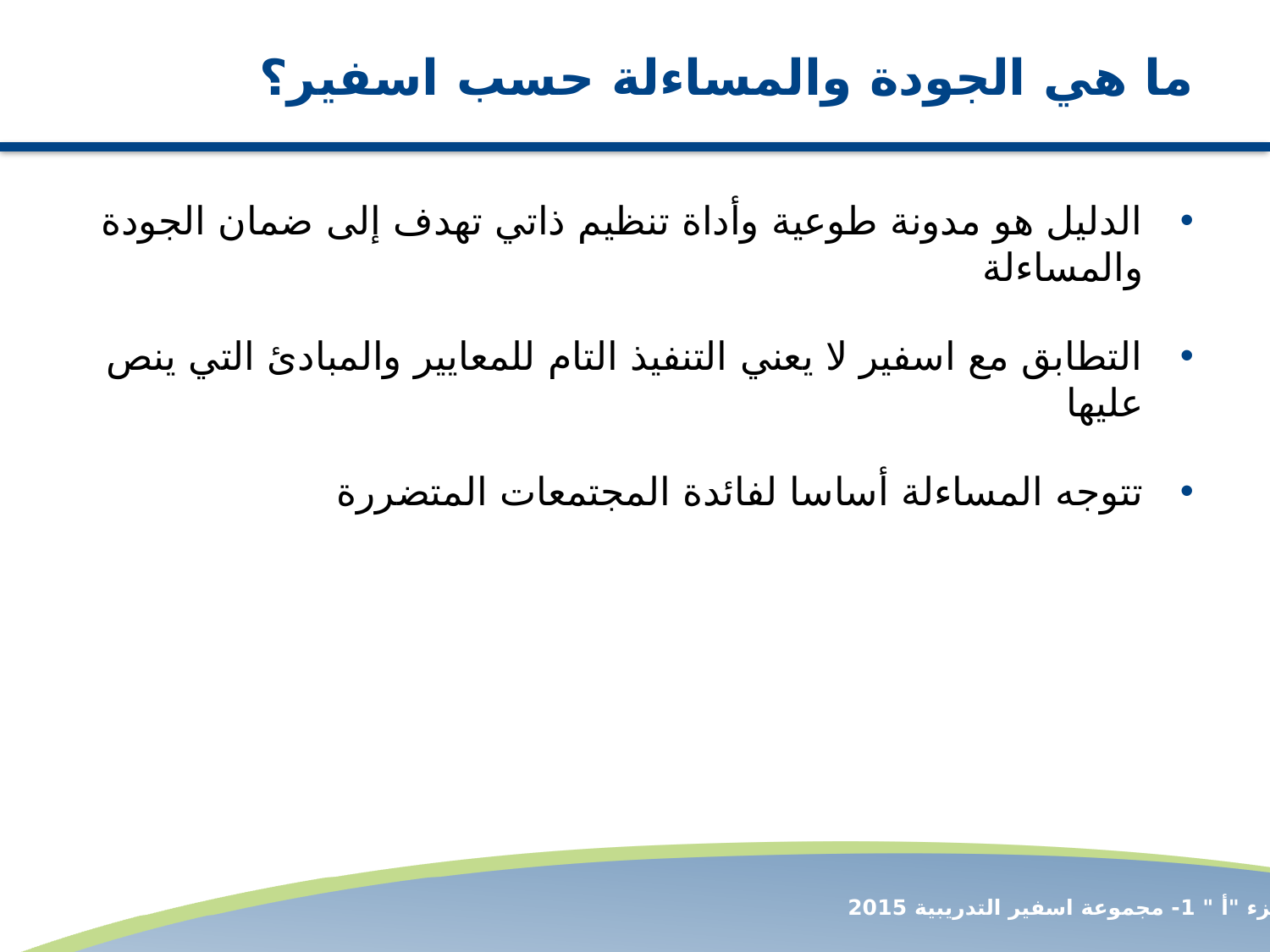

# ما هي الجودة والمساءلة حسب اسفير؟
الدليل هو مدونة طوعية وأداة تنظيم ذاتي تهدف إلى ضمان الجودة والمساءلة
التطابق مع اسفير لا يعني التنفيذ التام للمعايير والمبادئ التي ينص عليها
تتوجه المساءلة أساسا لفائدة المجتمعات المتضررة
الجزء "أ " 1- مجموعة اسفير التدريبية 2015